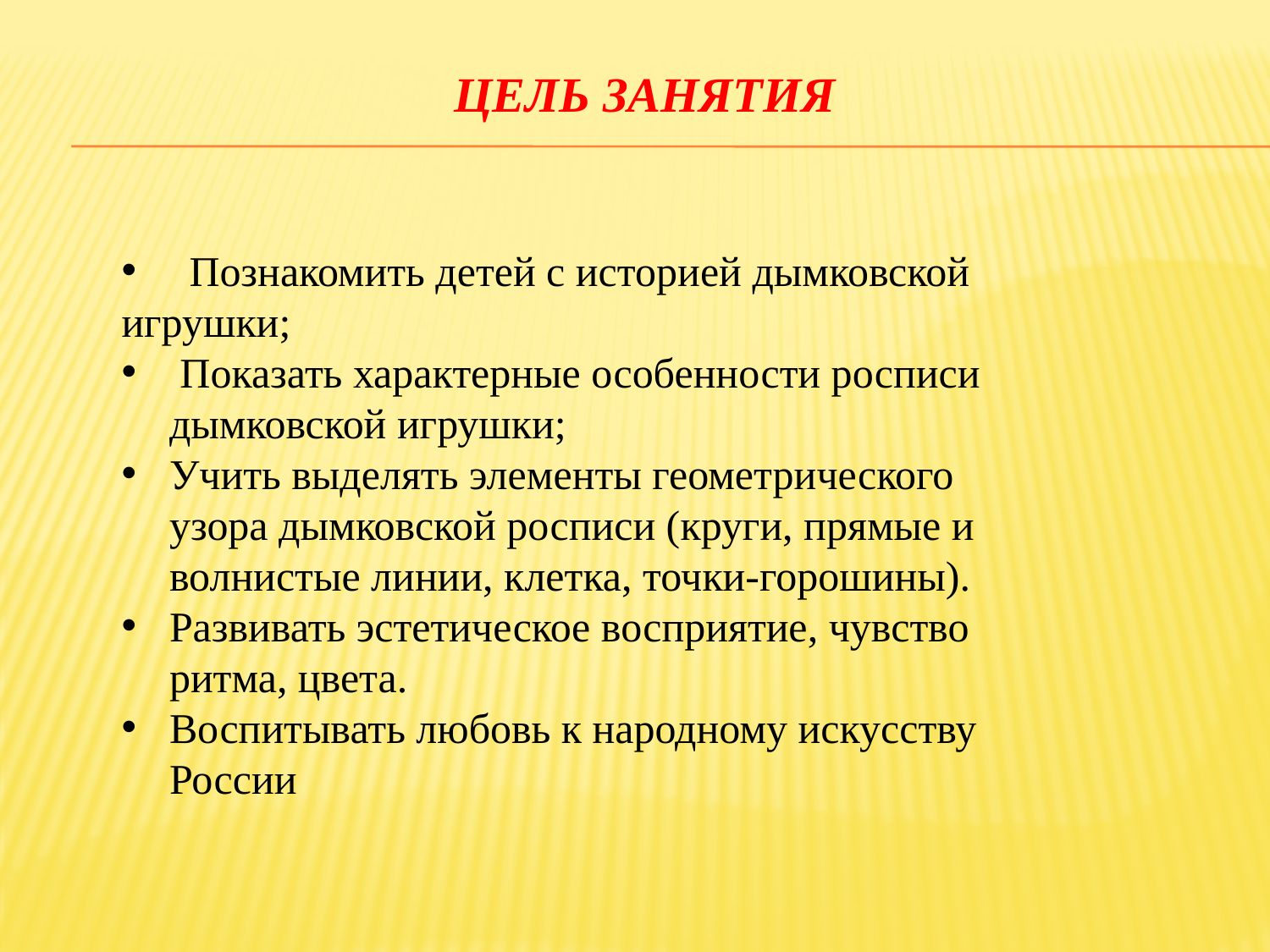

# Цель занятия
     Познакомить детей с историей дымковской игрушки;
 Показать характерные особенности росписи дымковской игрушки;
Учить выделять элементы геометрического узора дымковской росписи (круги, прямые и волнистые линии, клетка, точки-горошины).
Развивать эстетическое восприятие, чувство ритма, цвета.
Воспитывать любовь к народному искусству России